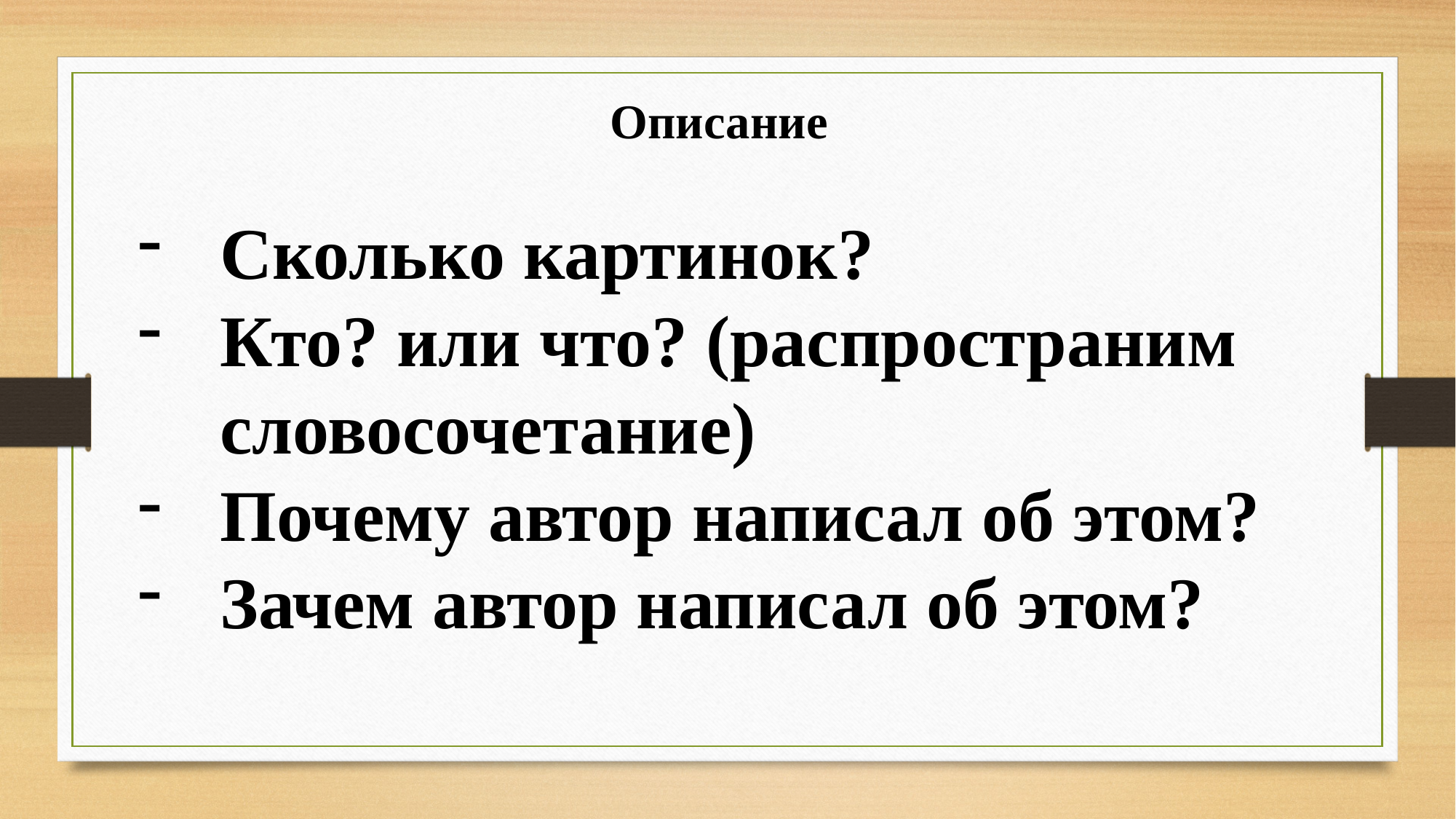

Описание

Сколько картинок?
Кто? или что? (распространим словосочетание)
Почему автор написал об этом?
Зачем автор написал об этом?